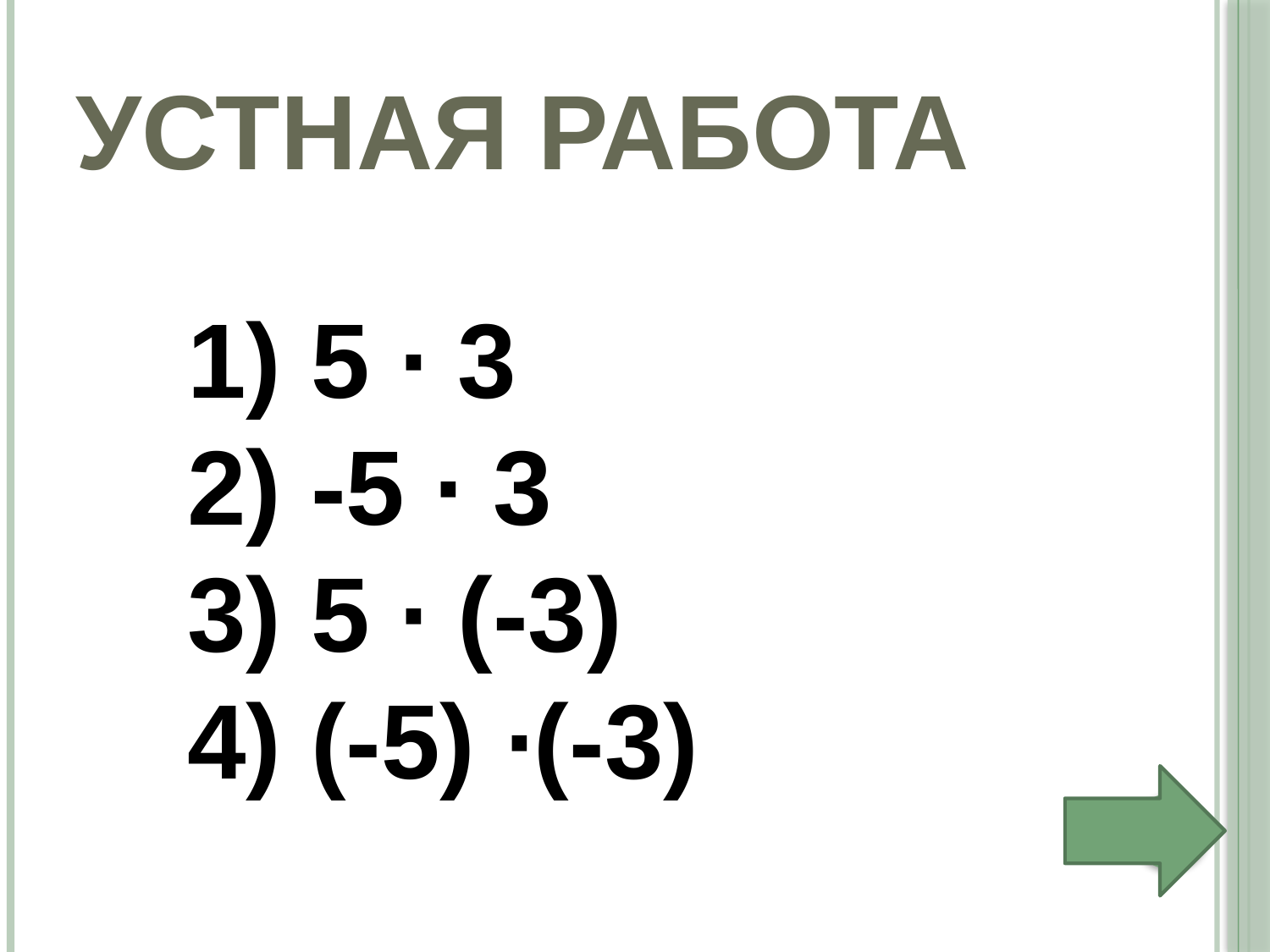

# Устная работа
1) 5 ∙ 3
2) -5 ∙ 3
3) 5 ∙ (-3)
4) (-5) ∙(-3)